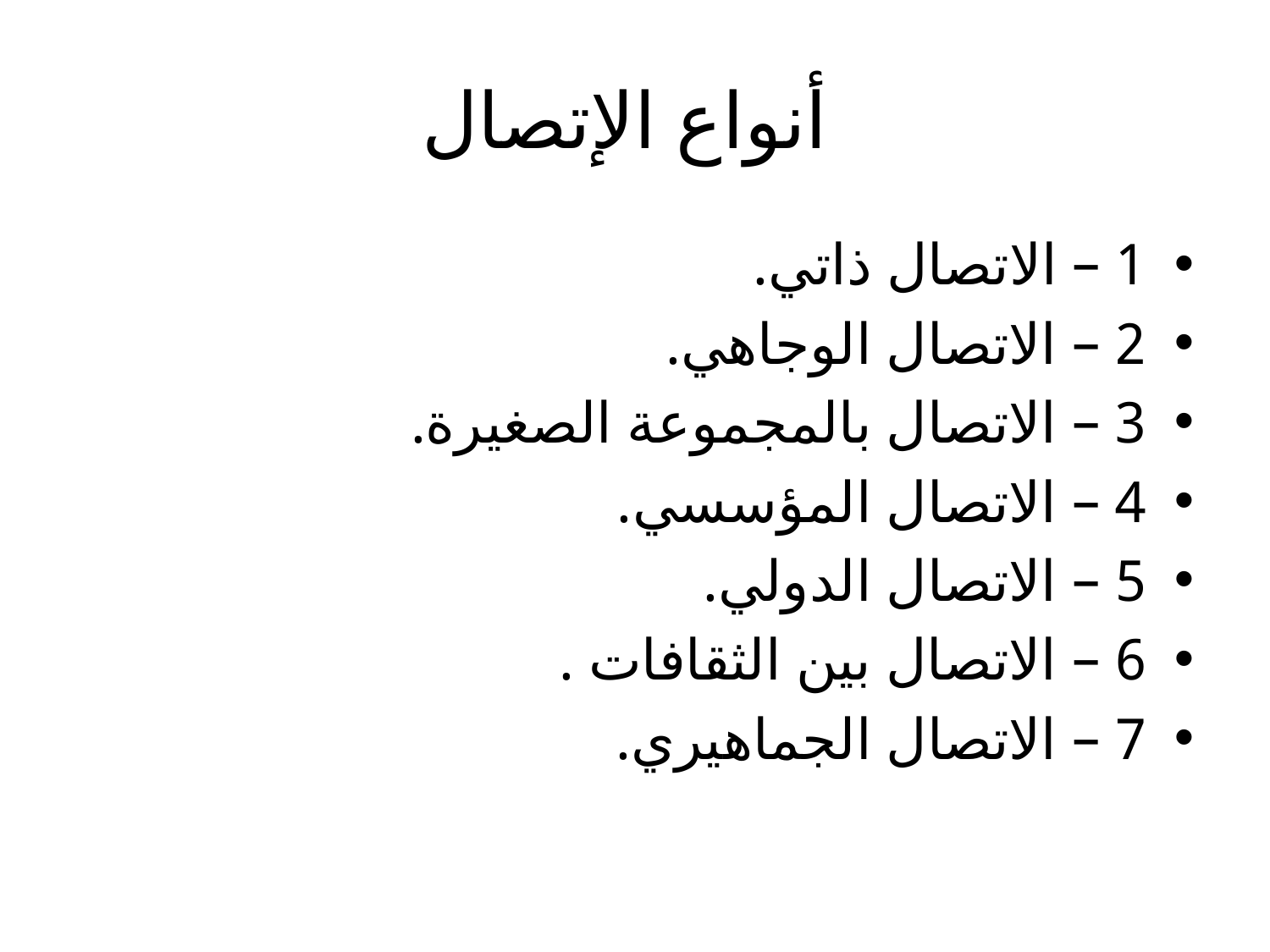

# أنواع الإتصال
1 – الاتصال ذاتي.
2 – الاتصال الوجاهي.
3 – الاتصال بالمجموعة الصغيرة.
4 – الاتصال المؤسسي.
5 – الاتصال الدولي.
6 – الاتصال بين الثقافات .
7 – الاتصال الجماهيري.